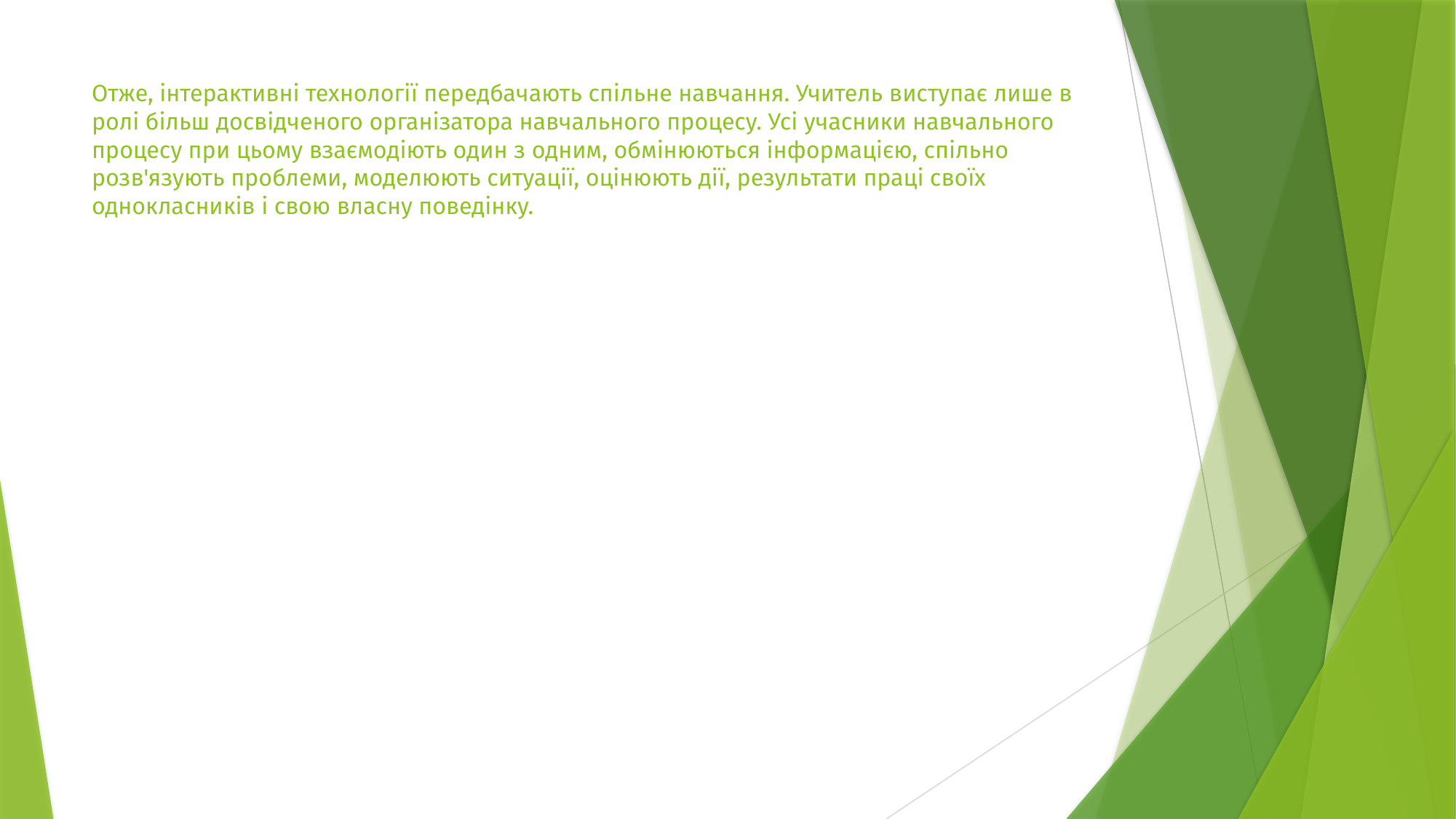

# Отже, інтерактивні технології передбачають спільне навчання. Учитель виступає лише в ролі більш досвідченого організатора навчального процесу. Усі учасники навчального процесу при цьому взаємодіють один з одним, обмінюються інформацією, спільно розв'язують проблеми, моделюють ситуації, оцінюють дії, результати праці своїх однокласників і свою власну поведінку.